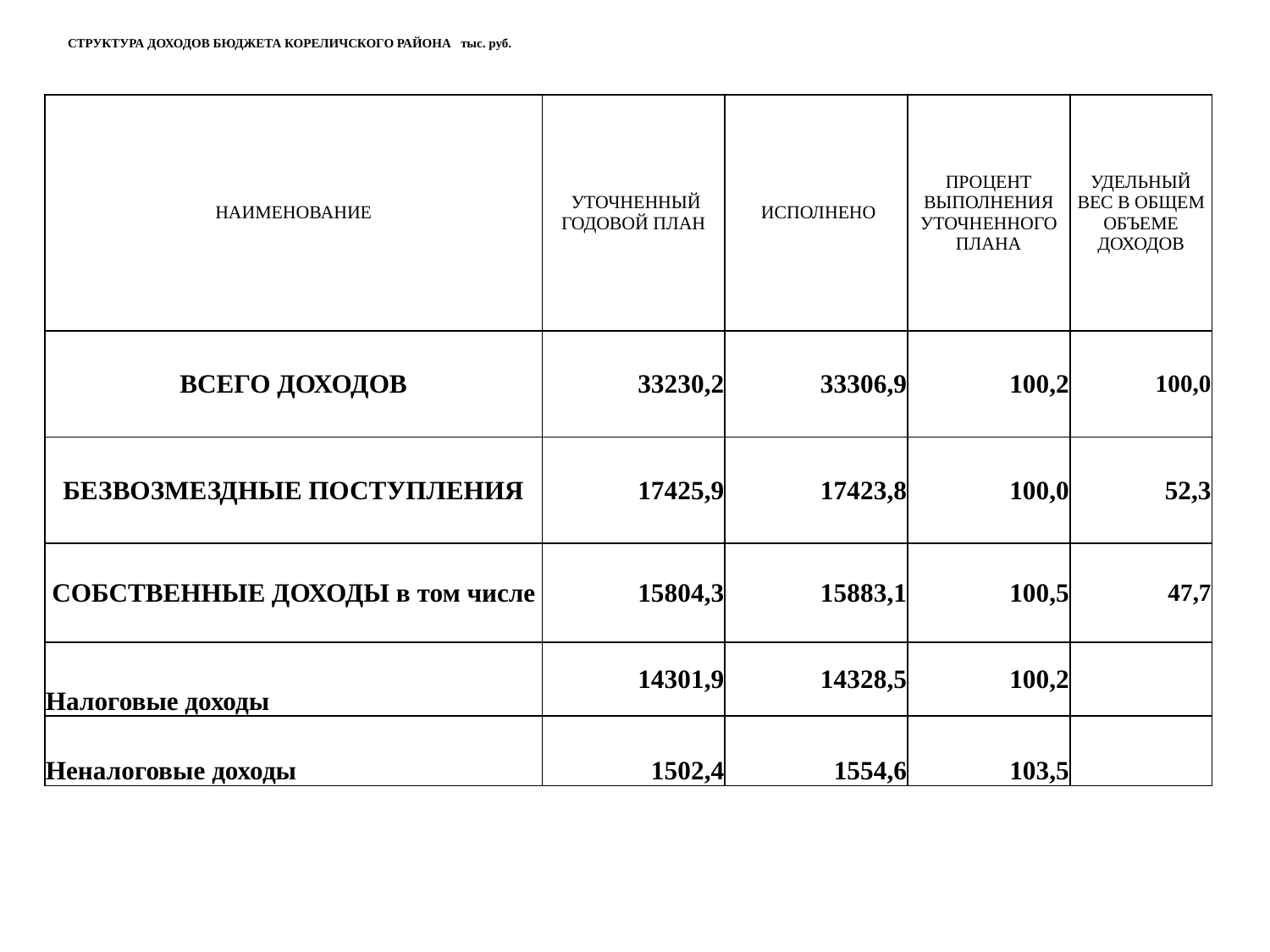

# СТРУКТУРА ДОХОДОВ БЮДЖЕТА КОРЕЛИЧСКОГО РАЙОНА   тыс. руб.
| НАИМЕНОВАНИЕ | УТОЧНЕННЫЙ ГОДОВОЙ ПЛАН | ИСПОЛНЕНО | ПРОЦЕНТ ВЫПОЛНЕНИЯ УТОЧНЕННОГО ПЛАНА | УДЕЛЬНЫЙ ВЕС В ОБЩЕМ ОБЪЕМЕ ДОХОДОВ |
| --- | --- | --- | --- | --- |
| ВСЕГО ДОХОДОВ | 33230,2 | 33306,9 | 100,2 | 100,0 |
| БЕЗВОЗМЕЗДНЫЕ ПОСТУПЛЕНИЯ | 17425,9 | 17423,8 | 100,0 | 52,3 |
| СОБСТВЕННЫЕ ДОХОДЫ в том числе | 15804,3 | 15883,1 | 100,5 | 47,7 |
| Налоговые доходы | 14301,9 | 14328,5 | 100,2 |  |
| Неналоговые доходы | 1502,4 | 1554,6 | 103,5 |  |